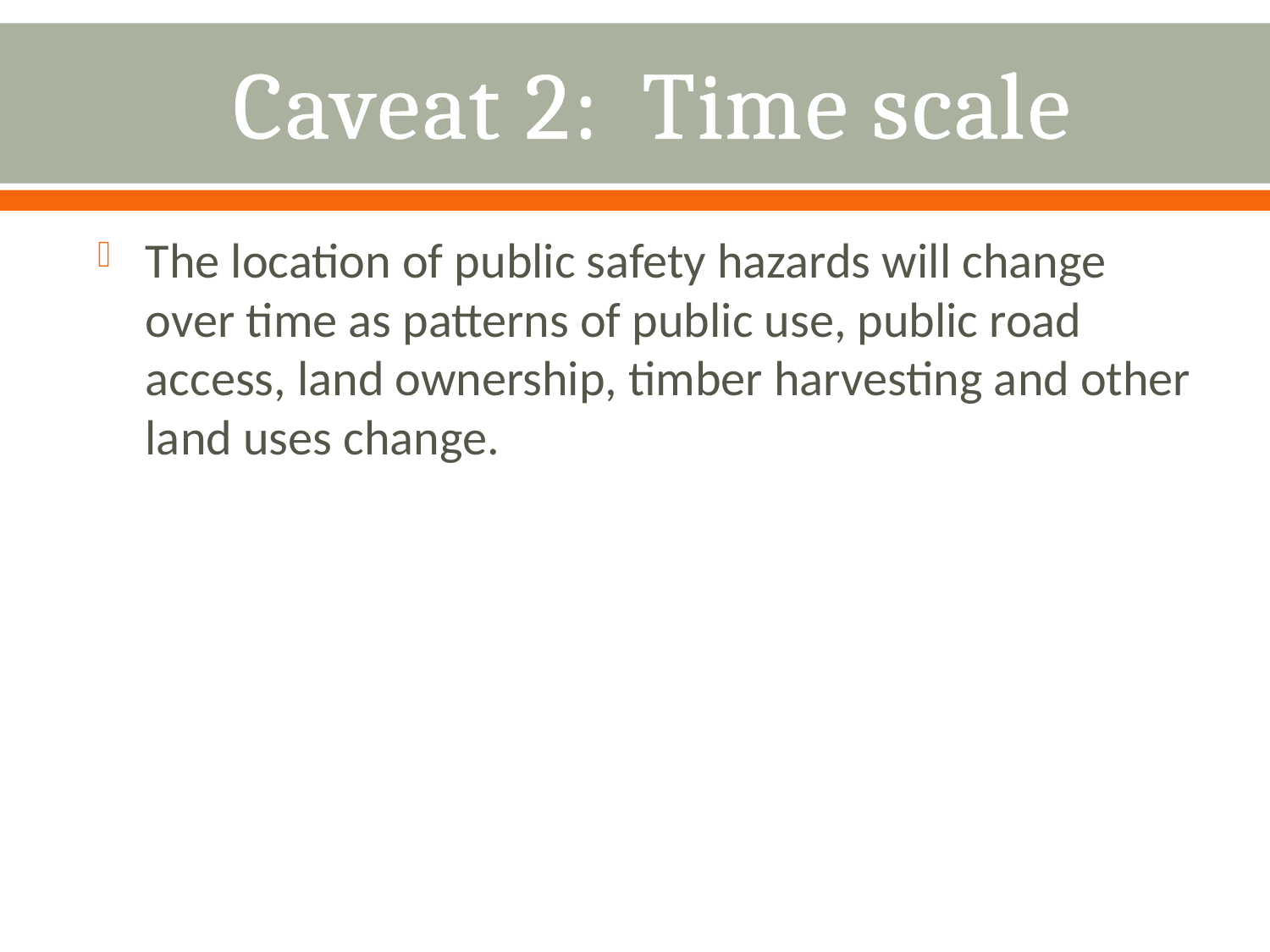

# Caveat 2:  Time scale
The location of public safety hazards will change over time as patterns of public use, public road access, land ownership, timber harvesting and other land uses change.